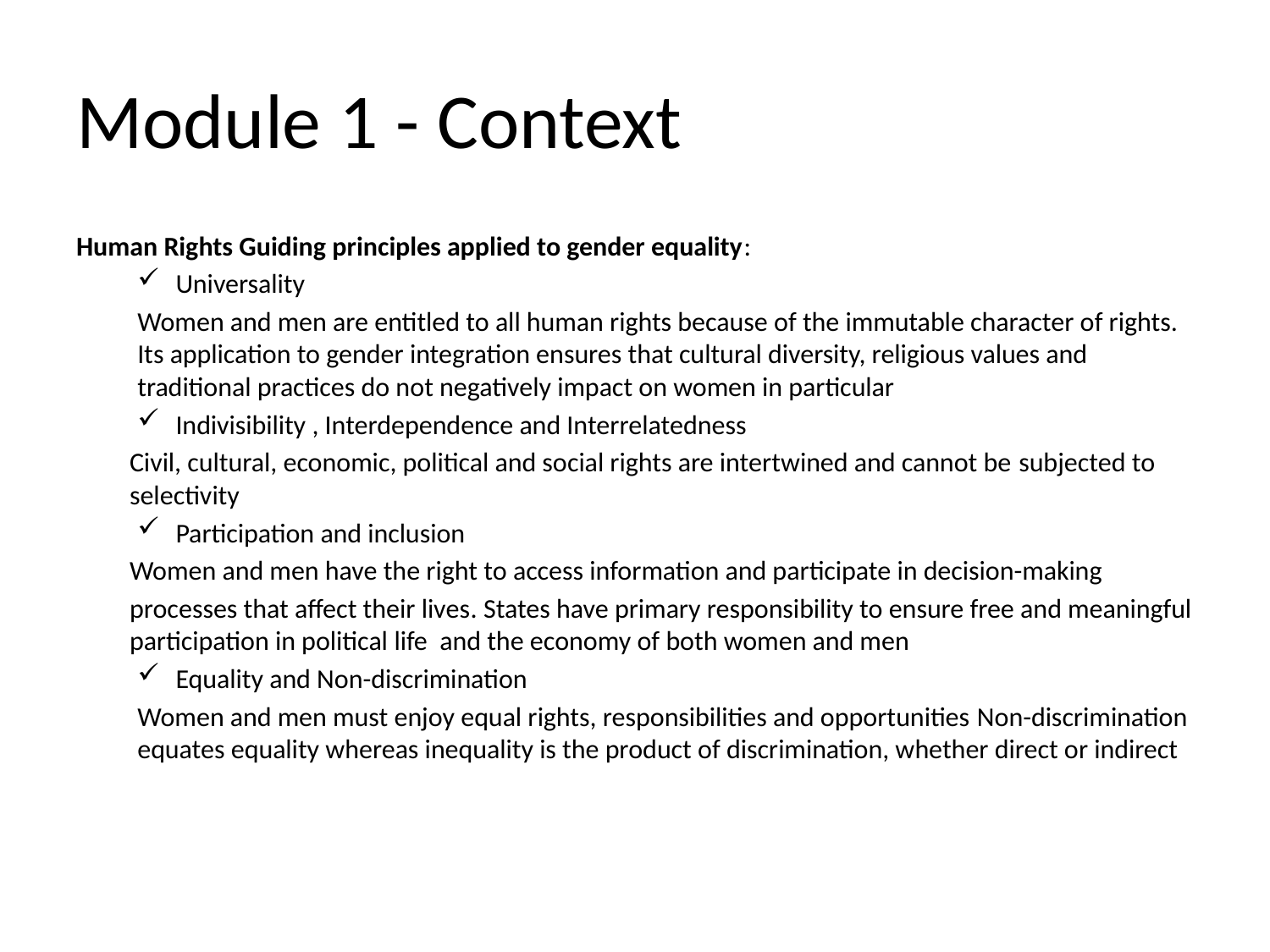

# Module 1 - Context
Human Rights Guiding principles applied to gender equality:
Universality
Women and men are entitled to all human rights because of the immutable character of rights. Its application to gender integration ensures that cultural diversity, religious values and traditional practices do not negatively impact on women in particular
Indivisibility , Interdependence and Interrelatedness
Civil, cultural, economic, political and social rights are intertwined and cannot be subjected to selectivity
Participation and inclusion
Women and men have the right to access information and participate in decision-making
processes that affect their lives. States have primary responsibility to ensure free and meaningful participation in political life  and the economy of both women and men
Equality and Non-discrimination
Women and men must enjoy equal rights, responsibilities and opportunities Non-discrimination equates equality whereas inequality is the product of discrimination, whether direct or indirect